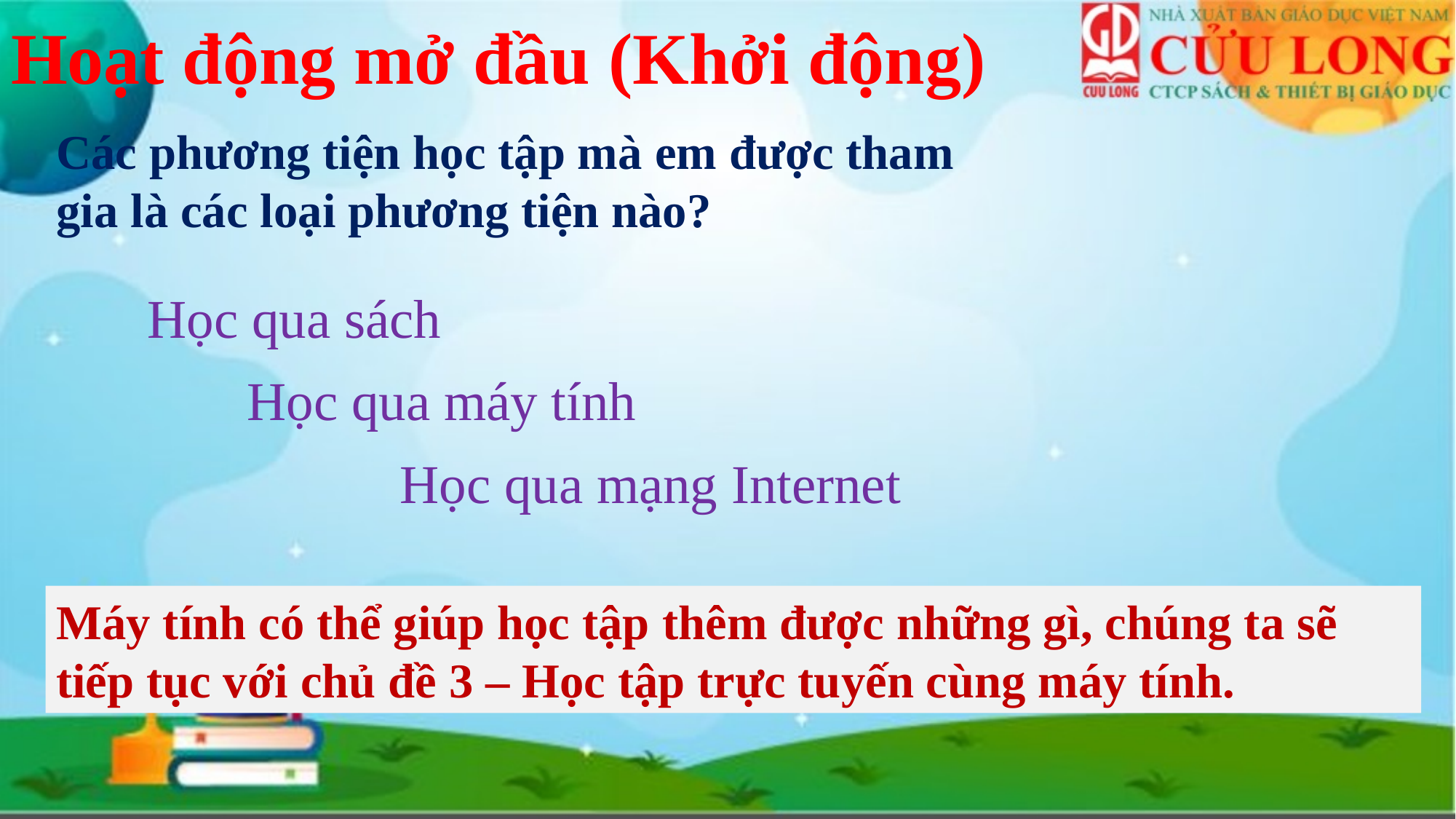

# Hoạt động mở đầu (Khởi động)
Các phương tiện học tập mà em được tham gia là các loại phương tiện nào?
Học qua sách
Học qua máy tính
Học qua mạng Internet
Máy tính có thể giúp học tập thêm được những gì, chúng ta sẽ tiếp tục với chủ đề 3 – Học tập trực tuyến cùng máy tính.